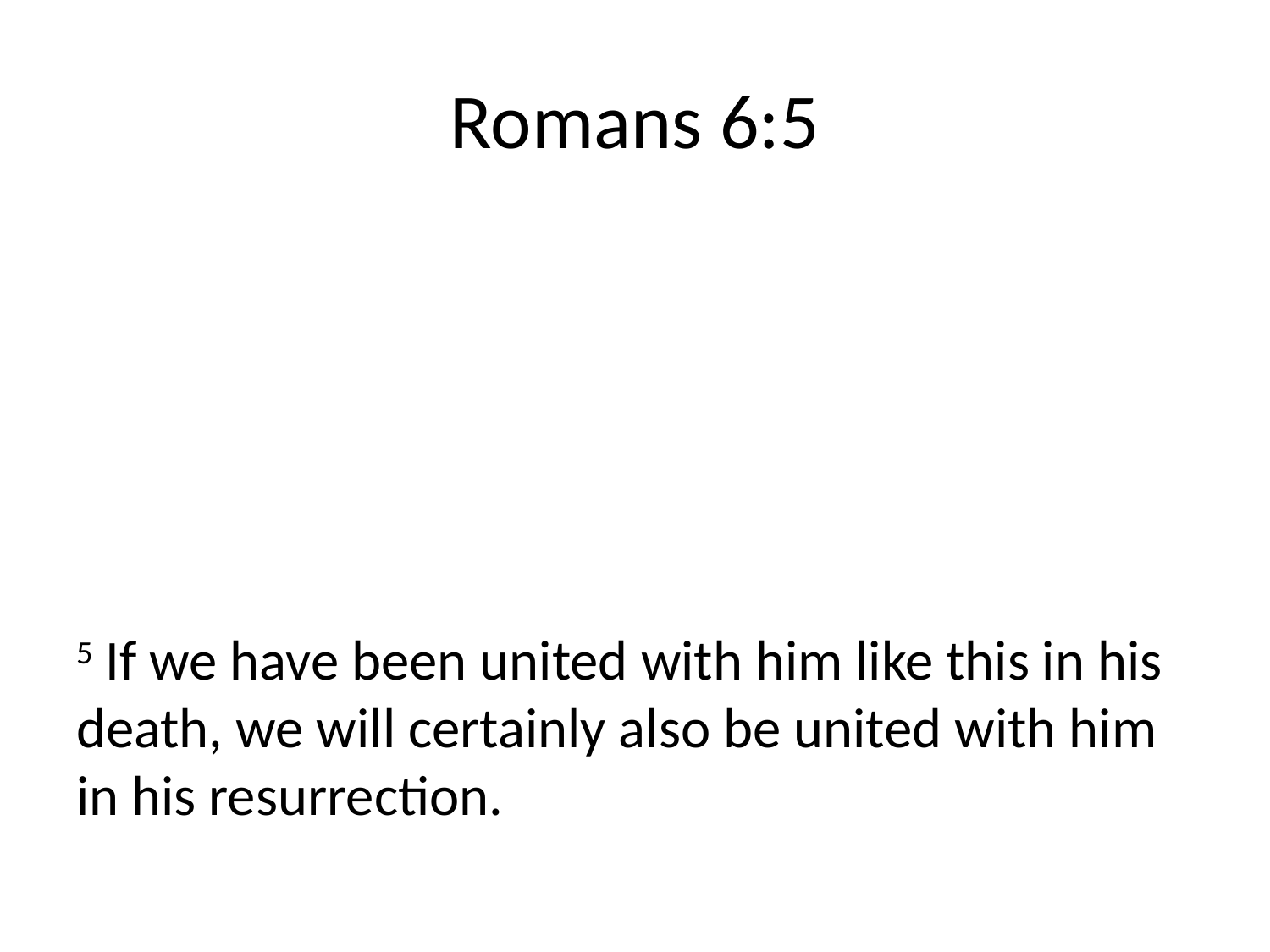

# Romans 6:5

5 If we have been united with him like this in his death, we will certainly also be united with him in his resurrection.